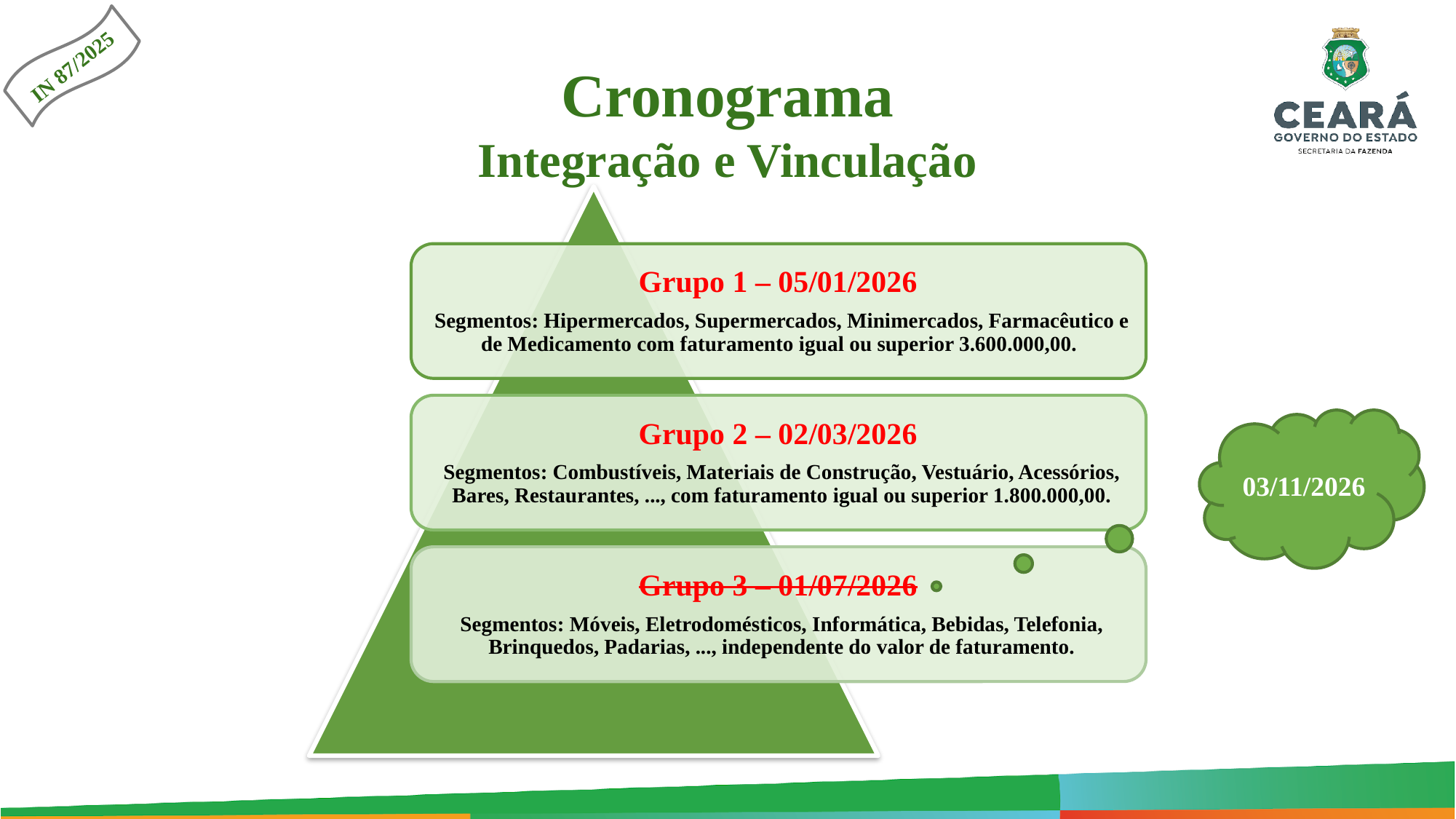

IN 87/2025
Cronograma
Integração e Vinculação
Grupo 1 – 05/01/2026
Segmentos: Hipermercados, Supermercados, Minimercados, Farmacêutico e de Medicamento com faturamento igual ou superior 3.600.000,00.
Grupo 2 – 02/03/2026
Segmentos: Combustíveis, Materiais de Construção, Vestuário, Acessórios, Bares, Restaurantes, ..., com faturamento igual ou superior 1.800.000,00.
Grupo 3 – 01/07/2026
Segmentos: Móveis, Eletrodomésticos, Informática, Bebidas, Telefonia, Brinquedos, Padarias, ..., independente do valor de faturamento.
03/11/2026